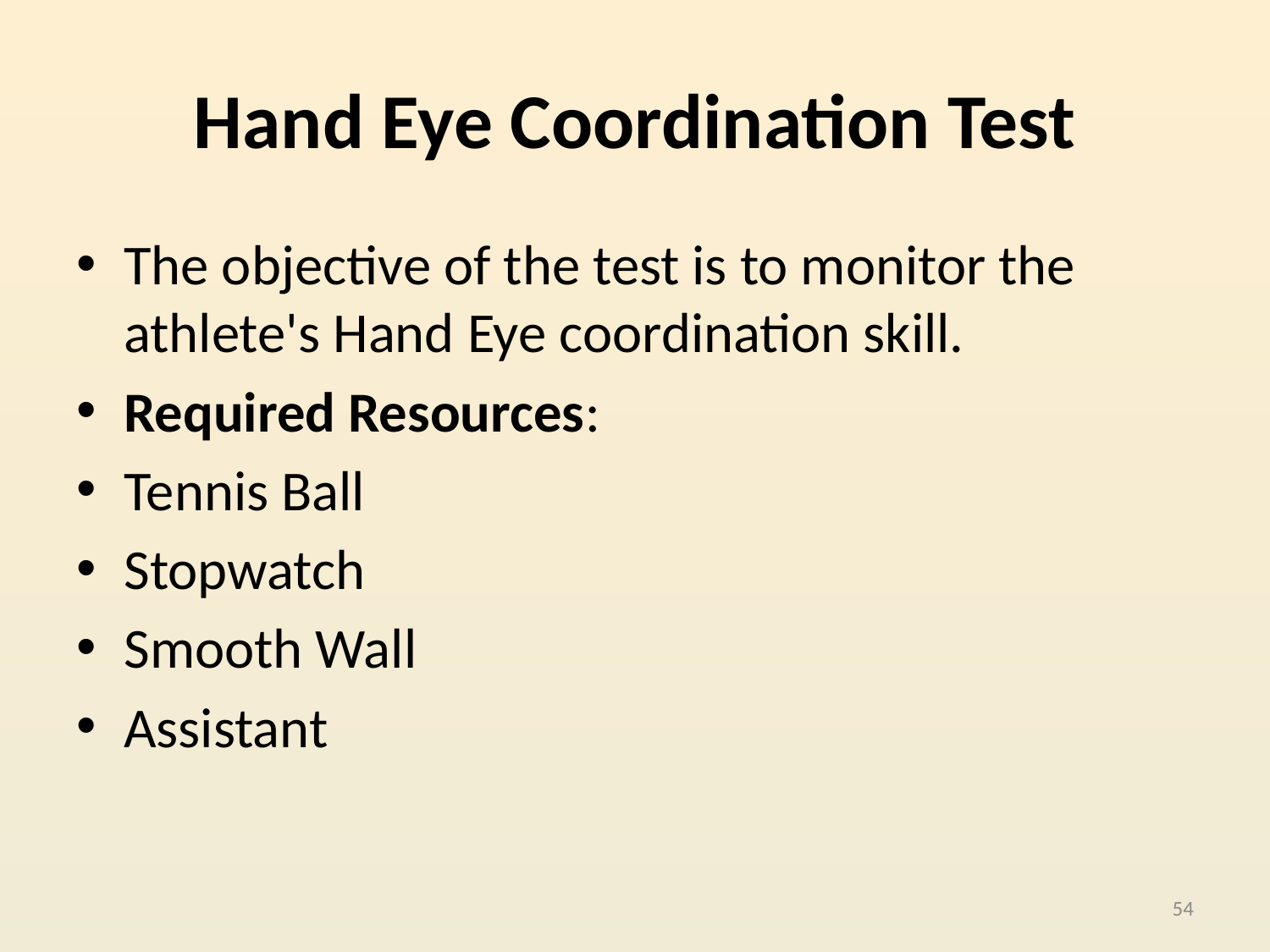

# Hand Eye Coordination Test
The objective of the test is to monitor the athlete's Hand Eye coordination skill.
Required Resources:
Tennis Ball
Stopwatch
Smooth Wall
Assistant

54